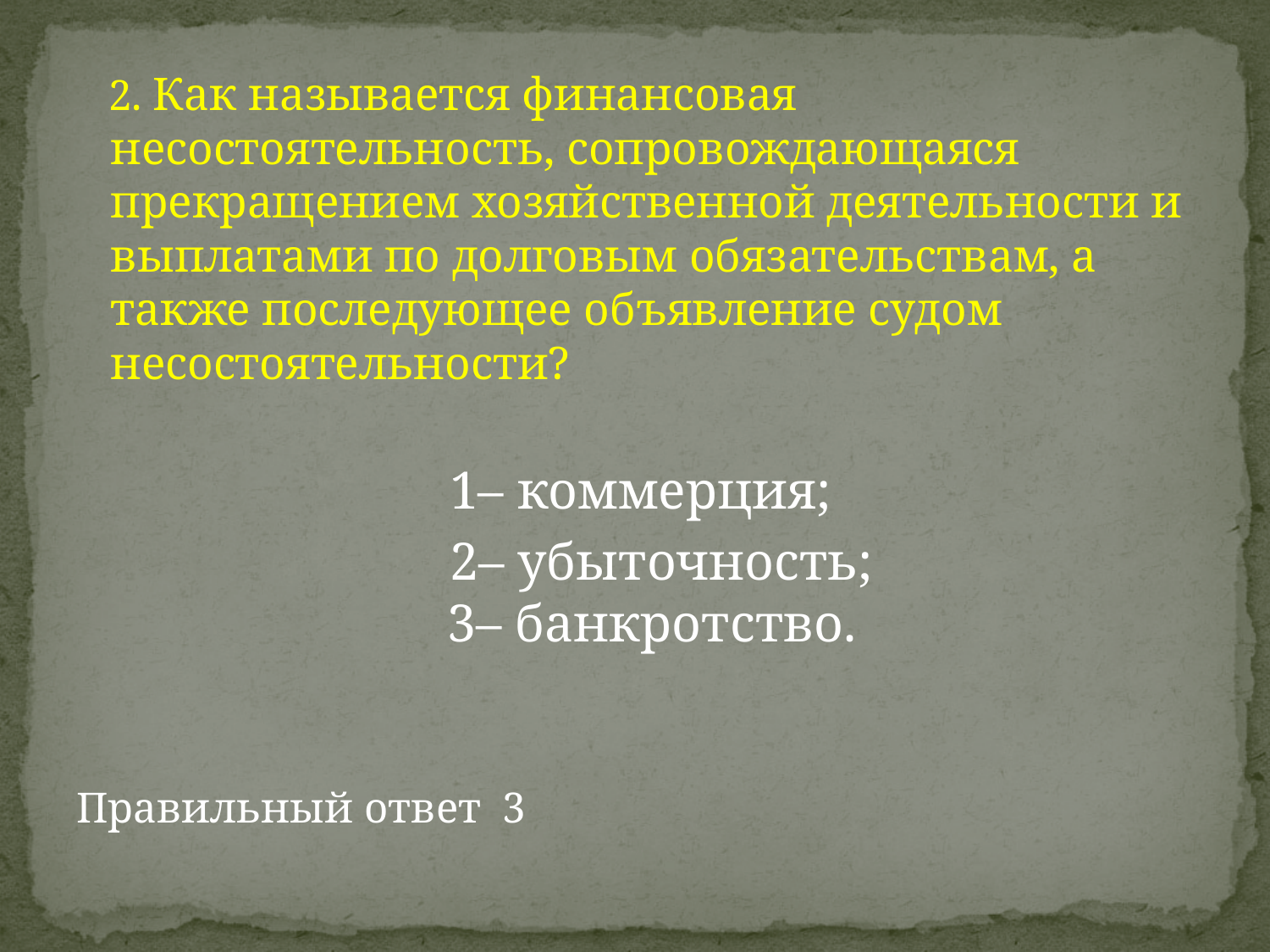

#
   2. Как называется финансовая несостоятельность, сопровождающаяся прекращением хозяйственной деятельности и выплатами по долговым обязательствам, а также последующее объявление судом несостоятельности?

 1– коммерция;
    2– убыточность;
3– банкротство.

Правильный ответ  3